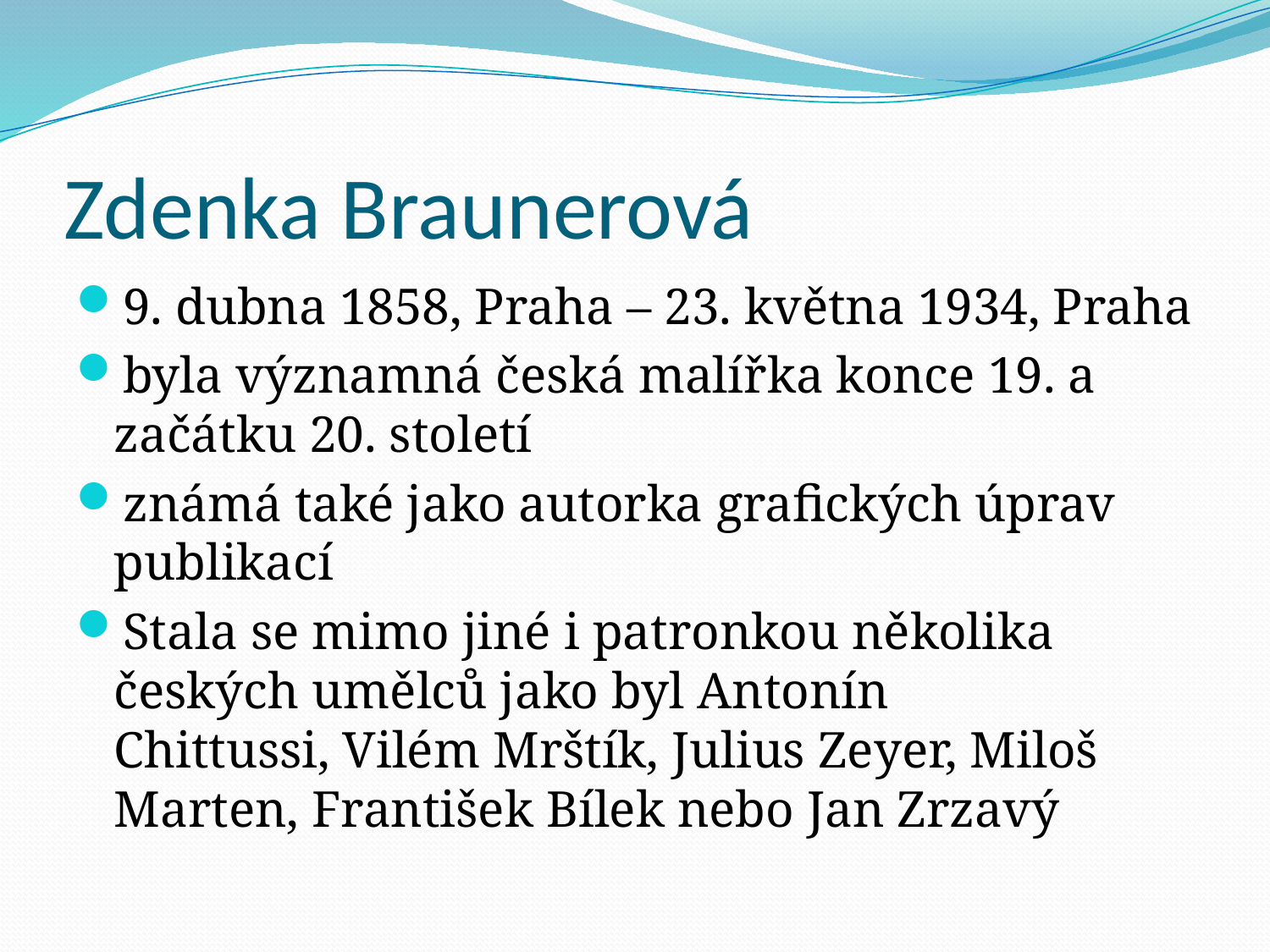

# Zdenka Braunerová
9. dubna 1858, Praha – 23. května 1934, Praha
byla významná česká malířka konce 19. a začátku 20. století
známá také jako autorka grafických úprav publikací
Stala se mimo jiné i patronkou několika českých umělců jako byl Antonín Chittussi, Vilém Mrštík, Julius Zeyer, Miloš Marten, František Bílek nebo Jan Zrzavý